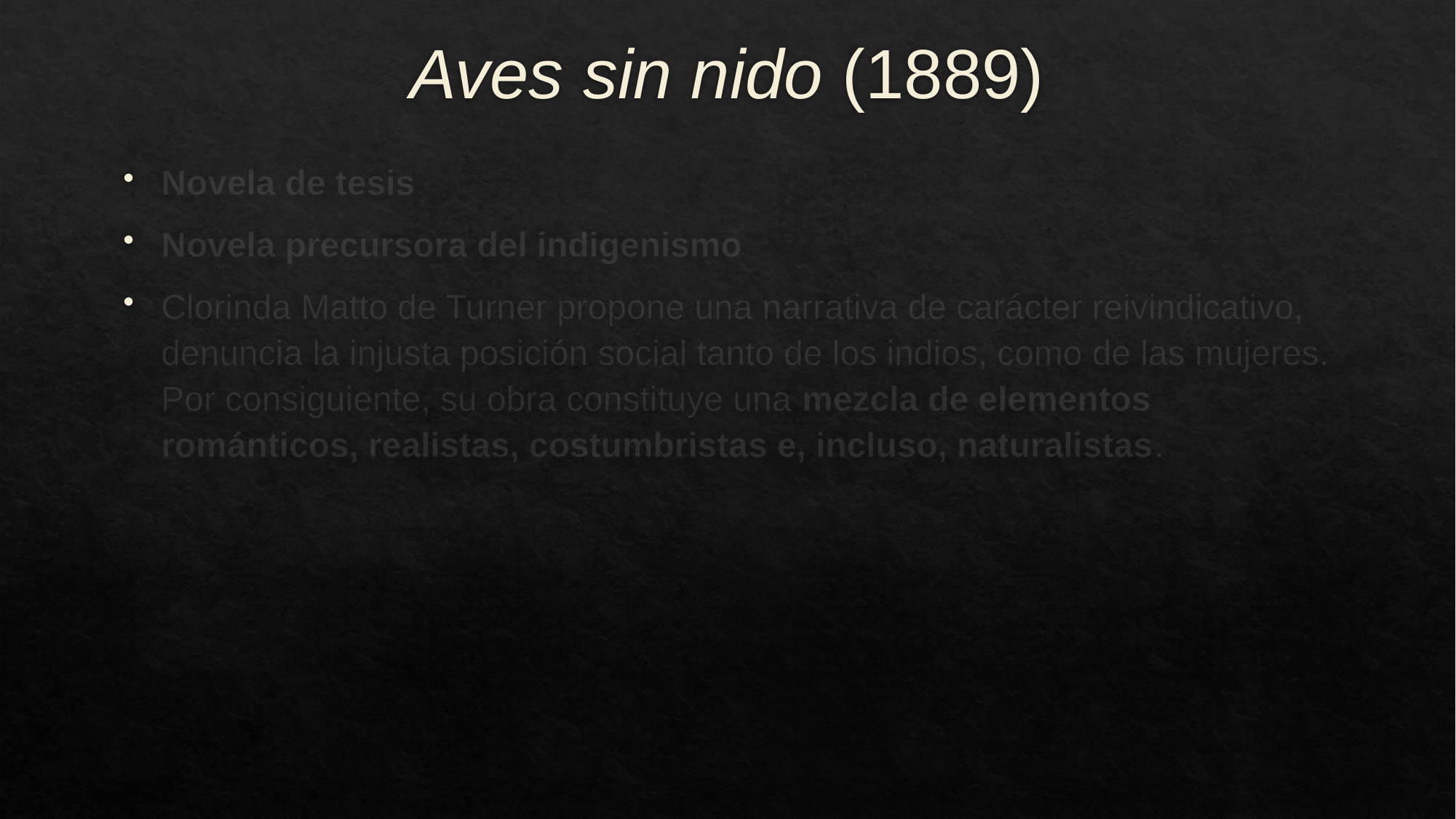

# Aves sin nido (1889)
Novela de tesis
Novela precursora del indigenismo
Clorinda Matto de Turner propone una narrativa de carácter reivindicativo, denuncia la injusta posición social tanto de los indios, como de las mujeres. Por consiguiente, su obra constituye una mezcla de elementos románticos, realistas, costumbristas e, incluso, naturalistas.